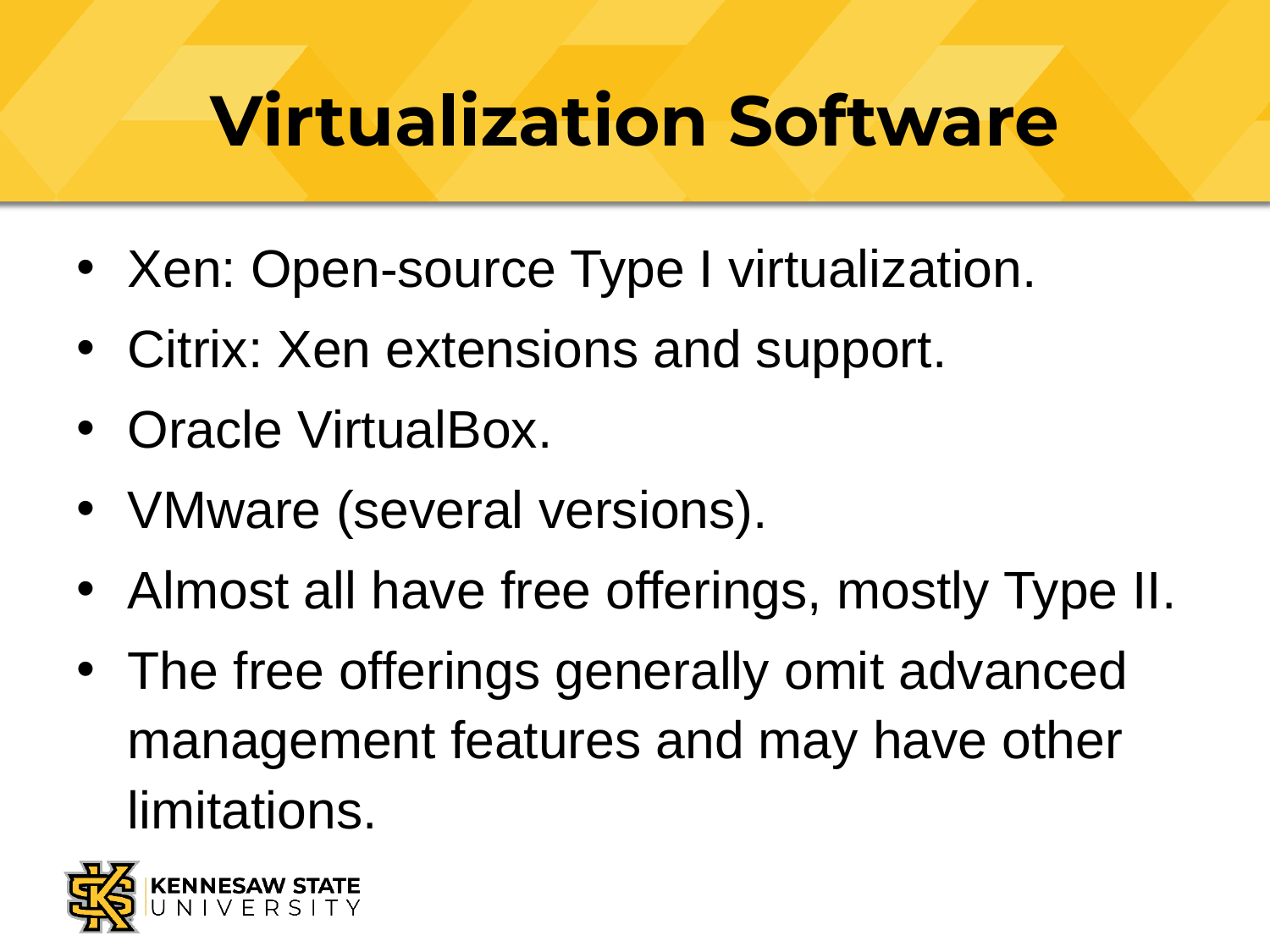

# Virtualization Software
Xen: Open-source Type I virtualization.
Citrix: Xen extensions and support.
Oracle VirtualBox.
VMware (several versions).
Almost all have free offerings, mostly Type II.
The free offerings generally omit advanced management features and may have other limitations.